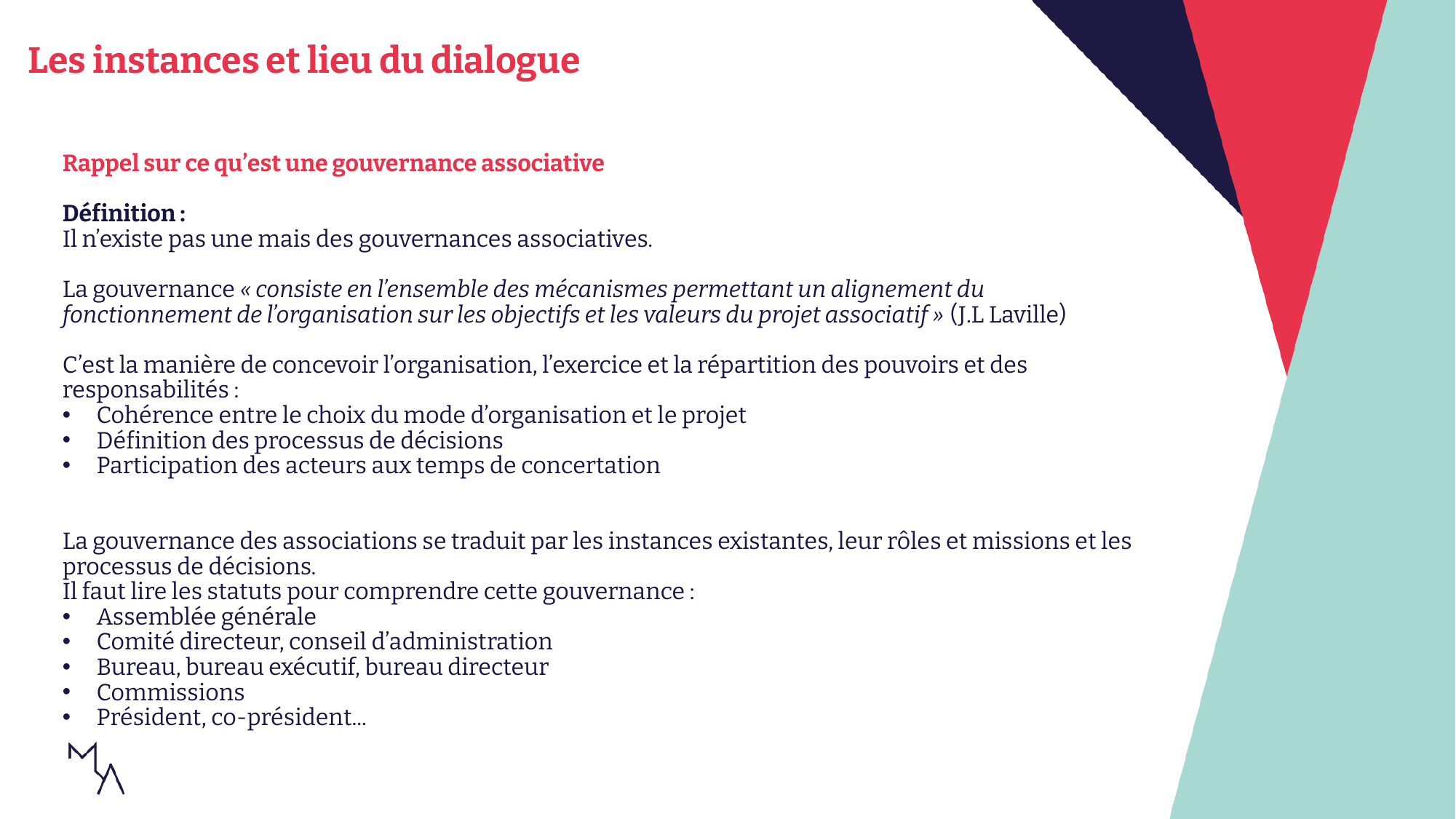

Les instances et lieu du dialogue
Rappel sur ce qu’est une gouvernance associative

Définition :
Il n’existe pas une mais des gouvernances associatives.

La gouvernance « consiste en l’ensemble des mécanismes permettant un alignement du fonctionnement de l’organisation sur les objectifs et les valeurs du projet associatif » (J.L Laville)

C’est la manière de concevoir l’organisation, l’exercice et la répartition des pouvoirs et des responsabilités :
Cohérence entre le choix du mode d’organisation et le projet
Définition des processus de décisions
Participation des acteurs aux temps de concertation

La gouvernance des associations se traduit par les instances existantes, leur rôles et missions et les processus de décisions.
Il faut lire les statuts pour comprendre cette gouvernance :
Assemblée générale
Comité directeur, conseil d’administration
Bureau, bureau exécutif, bureau directeur
Commissions
Président, co-président...